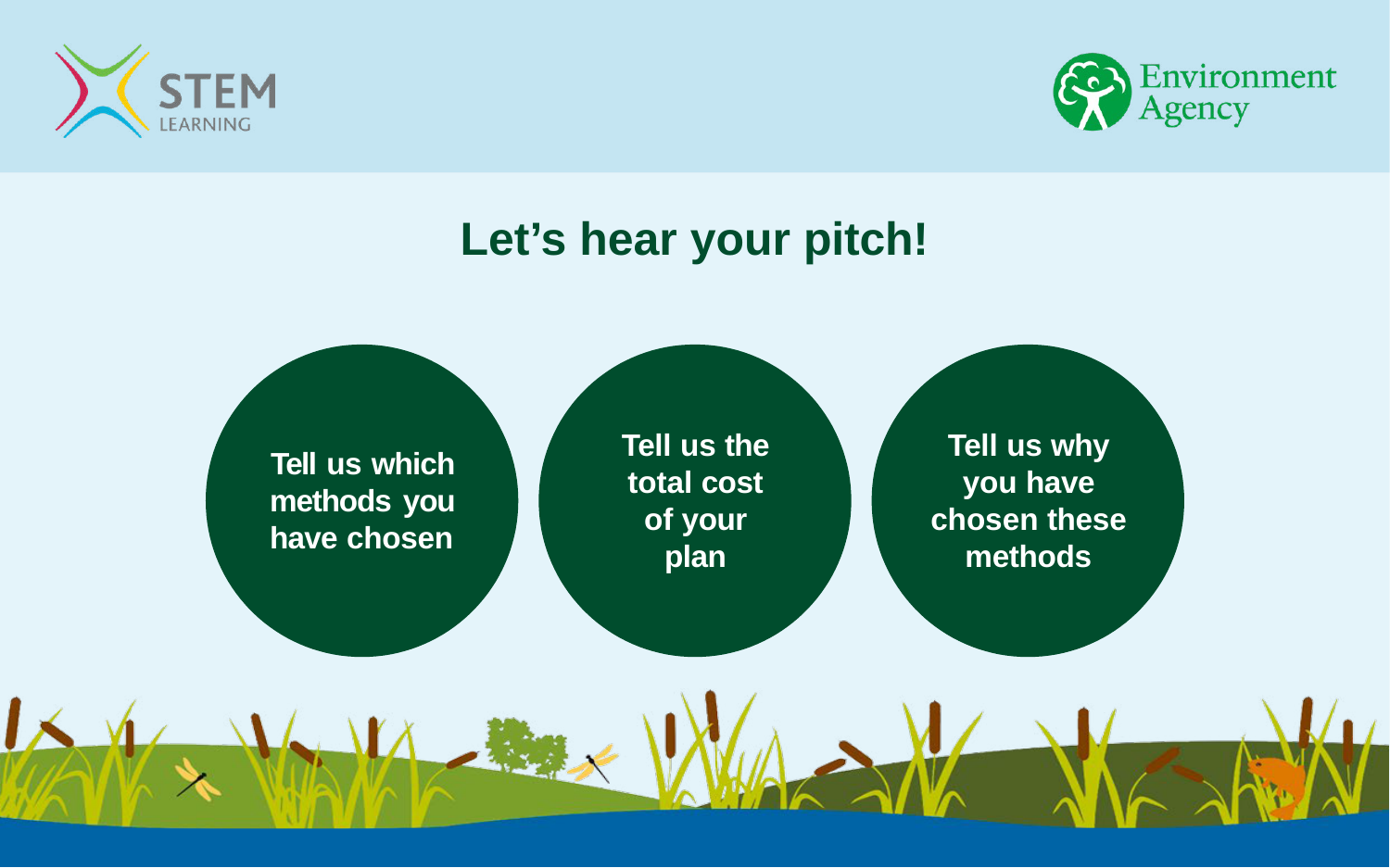

# Let’s hear your pitch!

Tell us the total cost of your plan
Tell us why you have chosen these methods
Tell us which methods you have chosen